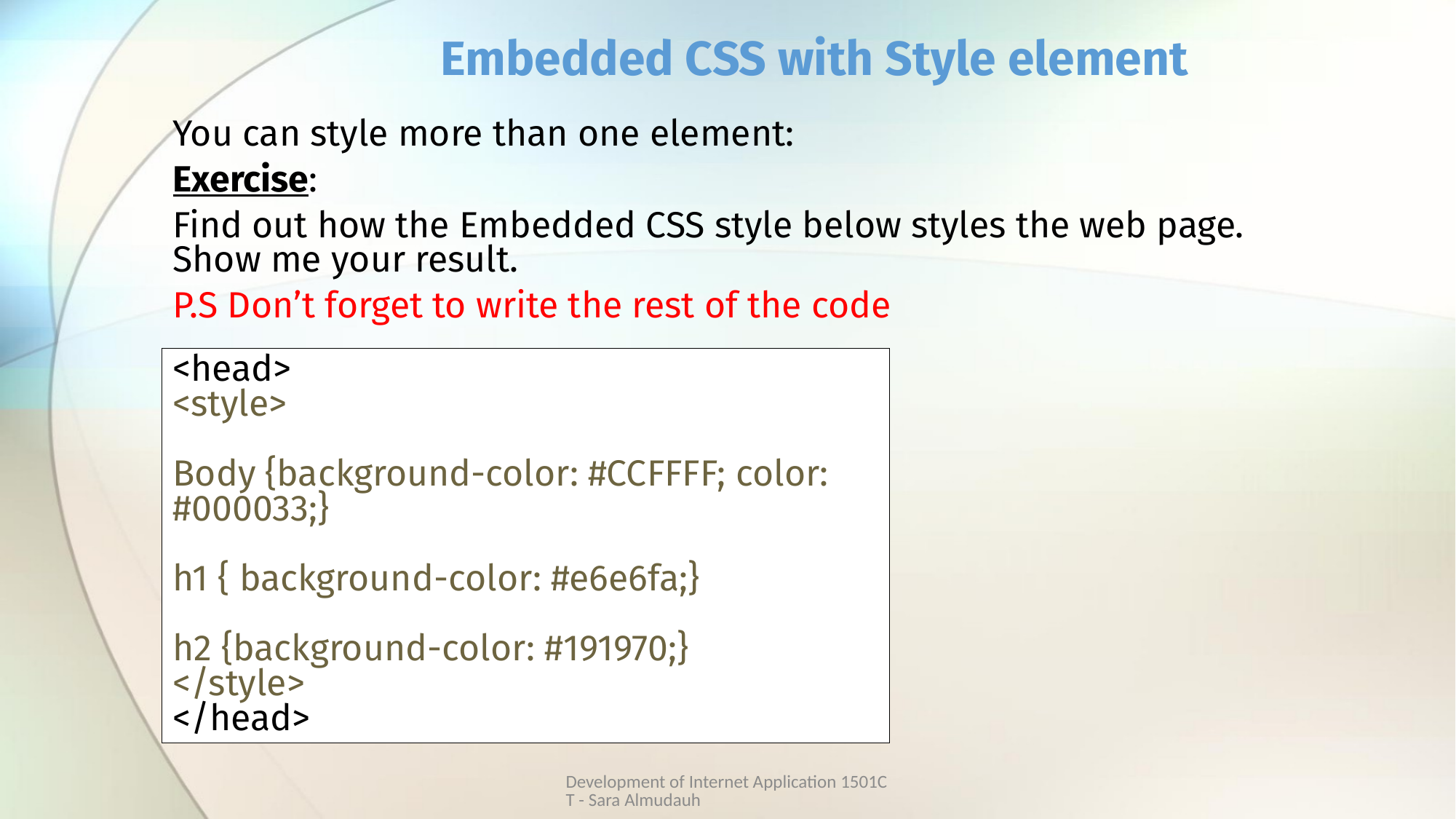

# Embedded CSS with Style element
You can style more than one element:
Exercise:
Find out how the Embedded CSS style below styles the web page. Show me your result.
P.S Don’t forget to write the rest of the code

<head>
<style>

Body {background-color: #CCFFFF; color: #000033;}

h1 { background-color: #e6e6fa;}

h2 {background-color: #191970;}
</style>
</head>
Development of Internet Application 1501CT - Sara Almudauh